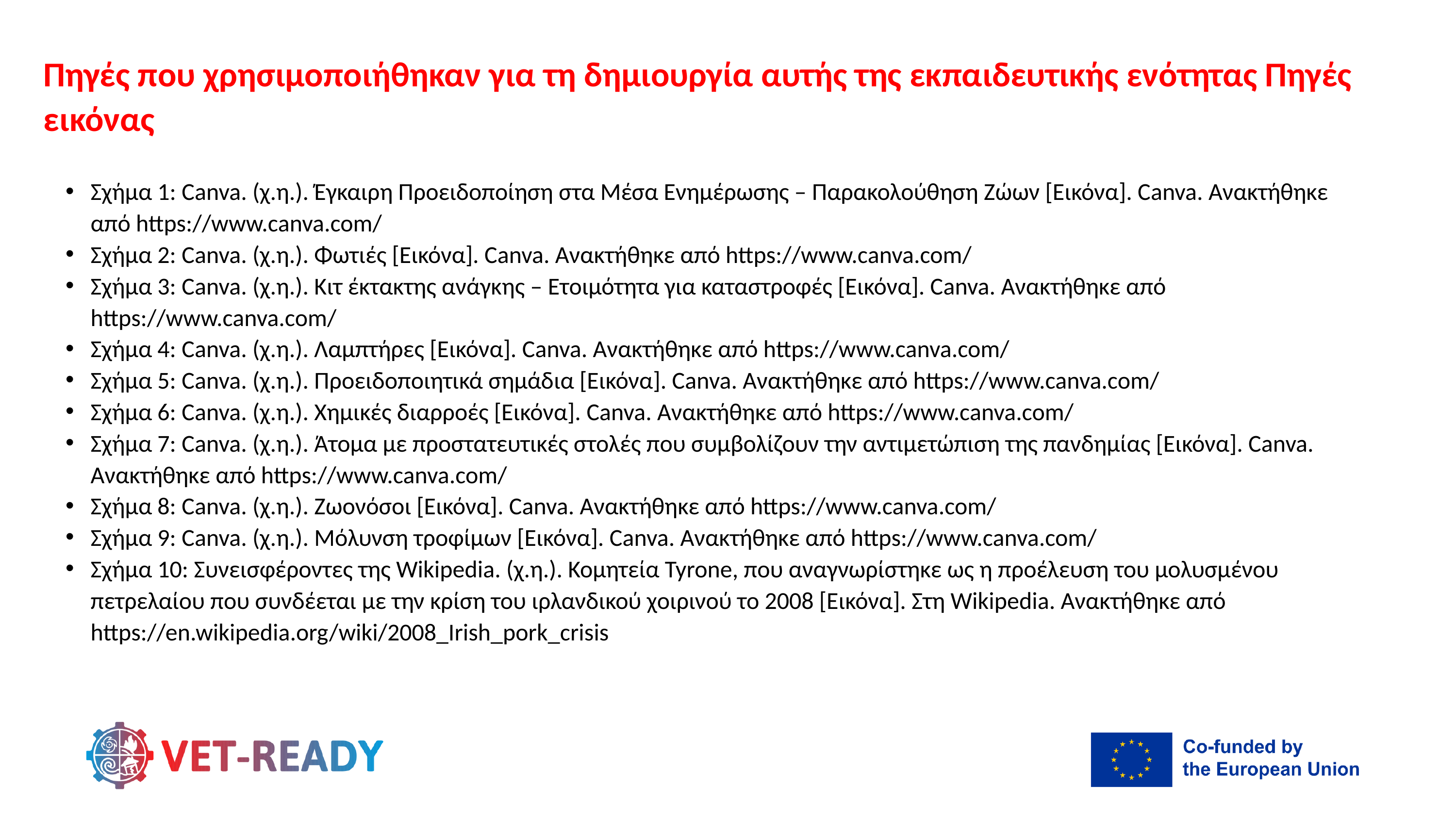

Πηγές που χρησιμοποιήθηκαν για τη δημιουργία αυτής της εκπαιδευτικής ενότητας Πηγές εικόνας
Σχήμα 1: Canva. (χ.η.). Έγκαιρη Προειδοποίηση στα Μέσα Ενημέρωσης – Παρακολούθηση Ζώων [Εικόνα]. Canva. Ανακτήθηκε από https://www.canva.com/
Σχήμα 2: Canva. (χ.η.). Φωτιές [Εικόνα]. Canva. Ανακτήθηκε από https://www.canva.com/
Σχήμα 3: Canva. (χ.η.). Κιτ έκτακτης ανάγκης – Ετοιμότητα για καταστροφές [Εικόνα]. Canva. Ανακτήθηκε από https://www.canva.com/
Σχήμα 4: Canva. (χ.η.). Λαμπτήρες [Εικόνα]. Canva. Ανακτήθηκε από https://www.canva.com/
Σχήμα 5: Canva. (χ.η.). Προειδοποιητικά σημάδια [Εικόνα]. Canva. Ανακτήθηκε από https://www.canva.com/
Σχήμα 6: Canva. (χ.η.). Χημικές διαρροές [Εικόνα]. Canva. Ανακτήθηκε από https://www.canva.com/
Σχήμα 7: Canva. (χ.η.). Άτομα με προστατευτικές στολές που συμβολίζουν την αντιμετώπιση της πανδημίας [Εικόνα]. Canva. Ανακτήθηκε από https://www.canva.com/
Σχήμα 8: Canva. (χ.η.). Ζωονόσοι [Εικόνα]. Canva. Ανακτήθηκε από https://www.canva.com/
Σχήμα 9: Canva. (χ.η.). Μόλυνση τροφίμων [Εικόνα]. Canva. Ανακτήθηκε από https://www.canva.com/
Σχήμα 10: Συνεισφέροντες της Wikipedia. (χ.η.). Κομητεία Tyrone, που αναγνωρίστηκε ως η προέλευση του μολυσμένου πετρελαίου που συνδέεται με την κρίση του ιρλανδικού χοιρινού το 2008 [Εικόνα]. Στη Wikipedia. Ανακτήθηκε από https://en.wikipedia.org/wiki/2008_Irish_pork_crisis